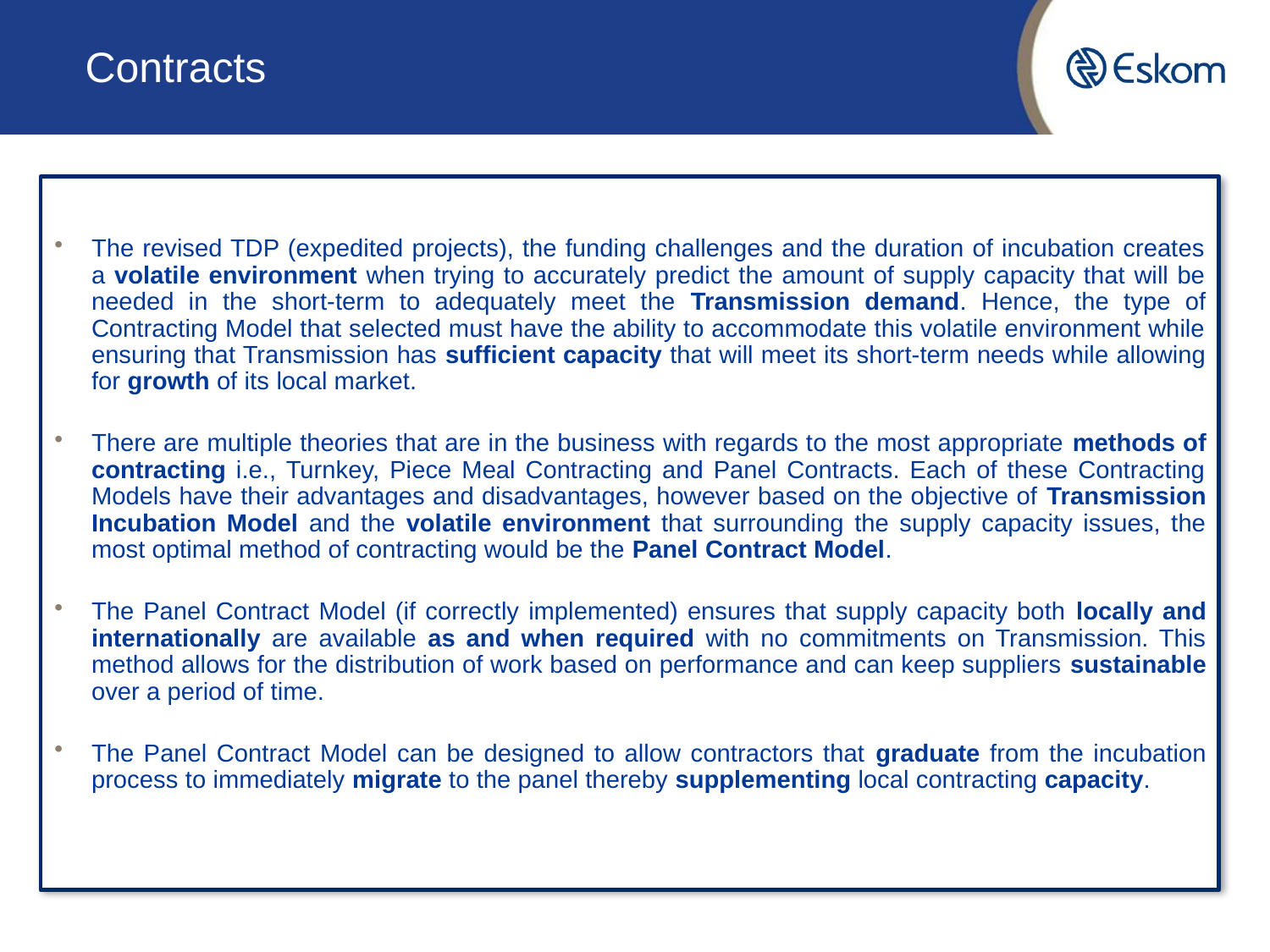

# Contracts

The revised TDP (expedited projects), the funding challenges and the duration of incubation creates a volatile environment when trying to accurately predict the amount of supply capacity that will be needed in the short-term to adequately meet the Transmission demand. Hence, the type of Contracting Model that selected must have the ability to accommodate this volatile environment while ensuring that Transmission has sufficient capacity that will meet its short-term needs while allowing for growth of its local market.
There are multiple theories that are in the business with regards to the most appropriate methods of contracting i.e., Turnkey, Piece Meal Contracting and Panel Contracts. Each of these Contracting Models have their advantages and disadvantages, however based on the objective of Transmission Incubation Model and the volatile environment that surrounding the supply capacity issues, the most optimal method of contracting would be the Panel Contract Model.
The Panel Contract Model (if correctly implemented) ensures that supply capacity both locally and internationally are available as and when required with no commitments on Transmission. This method allows for the distribution of work based on performance and can keep suppliers sustainable over a period of time.
The Panel Contract Model can be designed to allow contractors that graduate from the incubation process to immediately migrate to the panel thereby supplementing local contracting capacity.